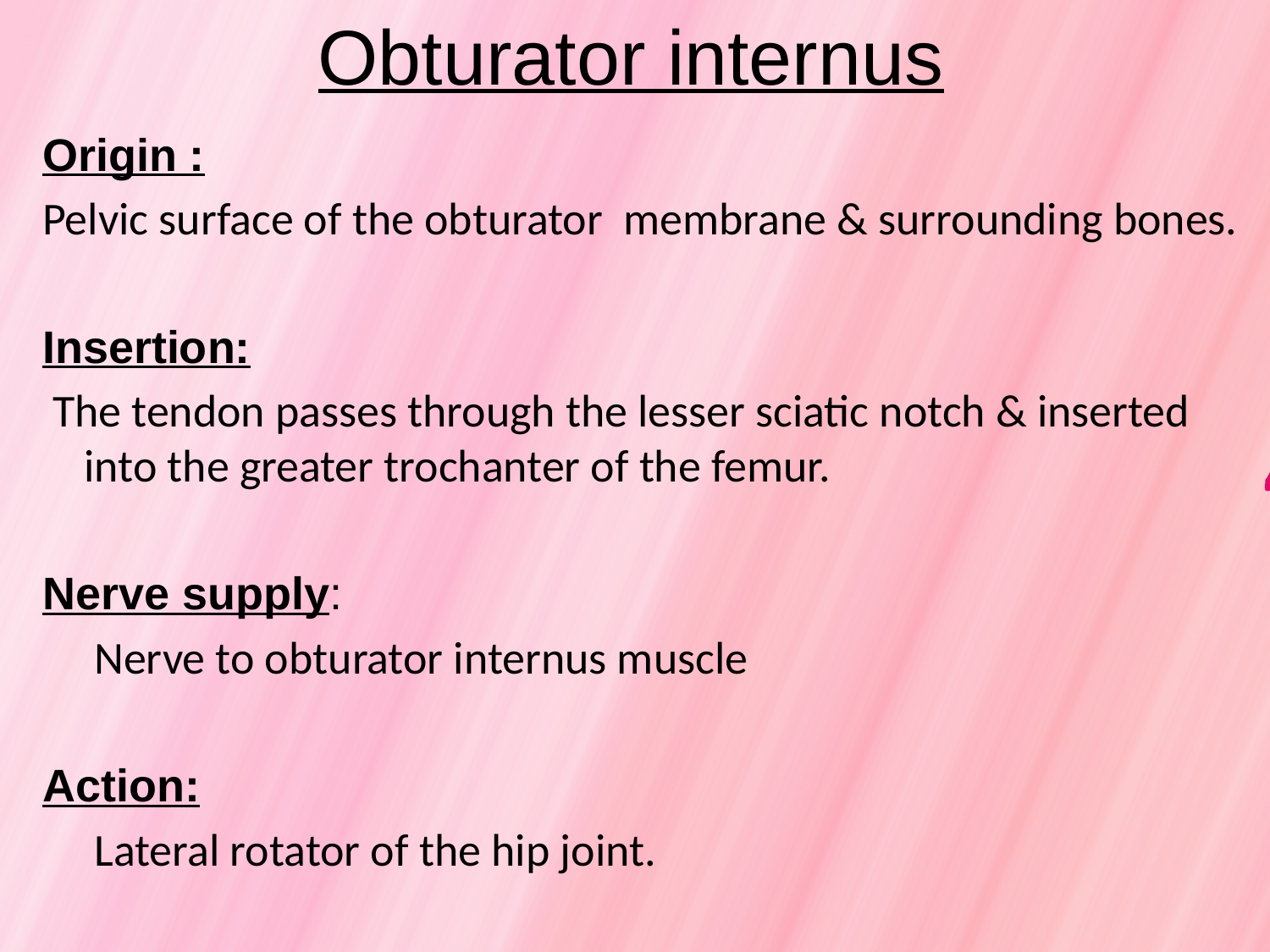

# Obturator internus
Origin :
Pelvic surface of the obturator  membrane & surrounding bones.

Insertion:
 The tendon passes through the lesser sciatic notch & inserted into the greater trochanter of the femur.

Nerve supply:
     Nerve to obturator internus muscle

Action:
     Lateral rotator of the hip joint.